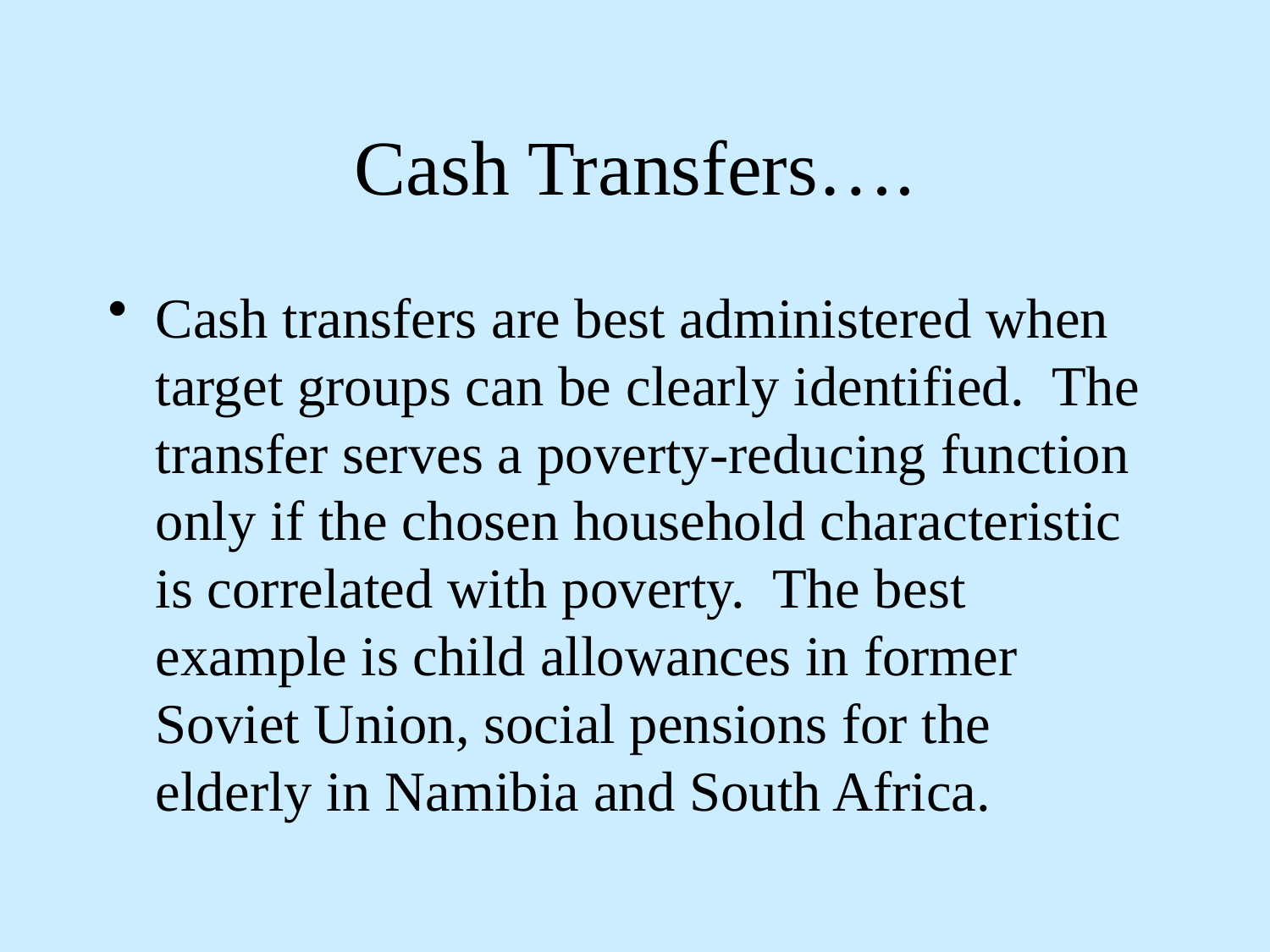

# Cash Transfers….
Cash transfers are best administered when target groups can be clearly identified.  The transfer serves a poverty-reducing function only if the chosen household characteristic is correlated with poverty.  The best example is child allowances in former Soviet Union, social pensions for the elderly in Namibia and South Africa.